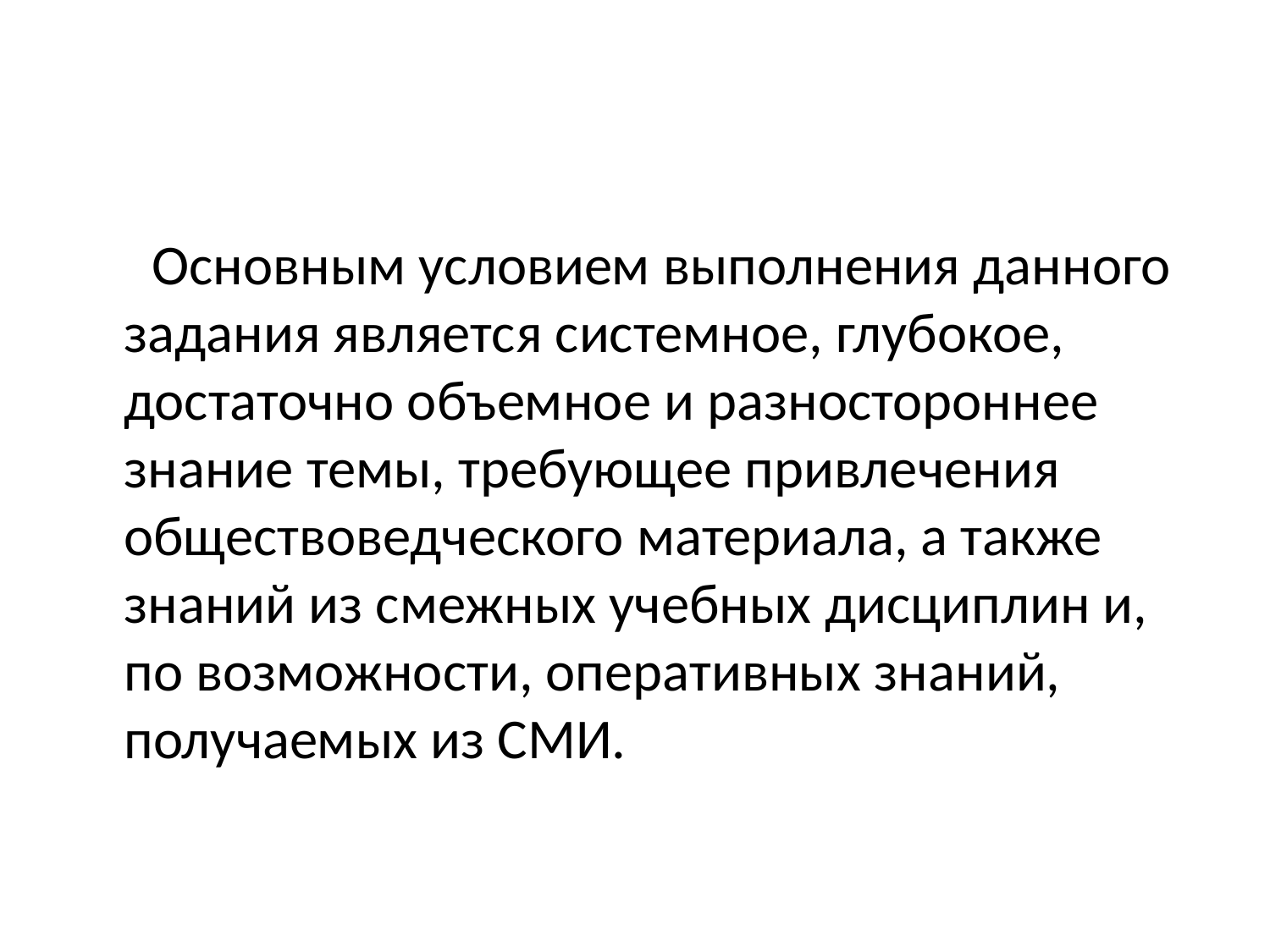

#
Основным условием выполнения данного задания является системное, глубокое, достаточно объемное и разностороннее знание темы, требующее привлечения обществоведческого материала, а также знаний из смежных учебных дисциплин и, по возможности, оперативных знаний, получаемых из СМИ.